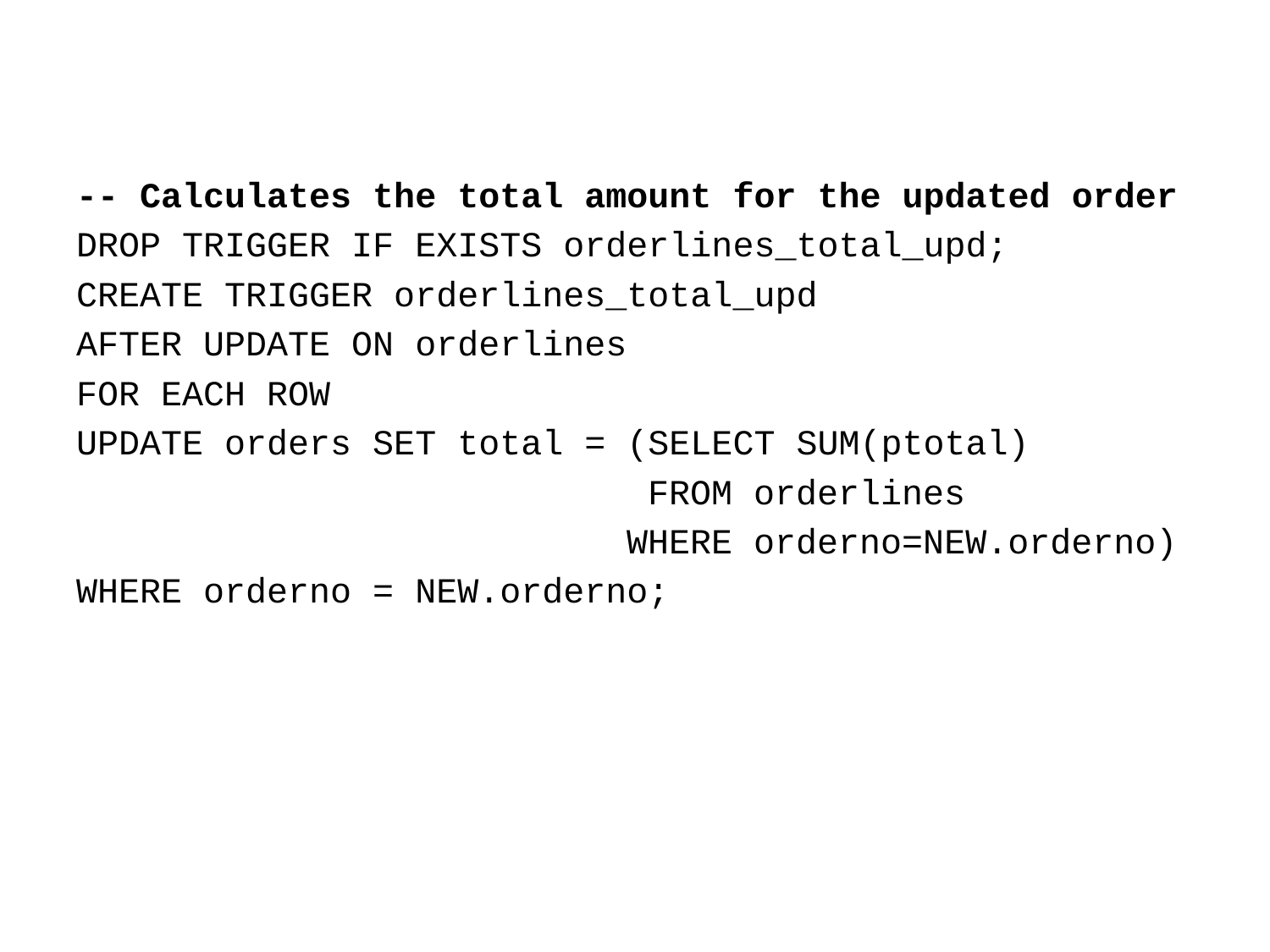

#
-- Calculates the total amount for the updated order
DROP TRIGGER IF EXISTS orderlines_total_upd;
CREATE TRIGGER orderlines_total_upd
AFTER UPDATE ON orderlines
FOR EACH ROW
UPDATE orders SET total = (SELECT SUM(ptotal)
                           FROM orderlines
                          WHERE orderno=NEW.orderno)
WHERE orderno = NEW.orderno;